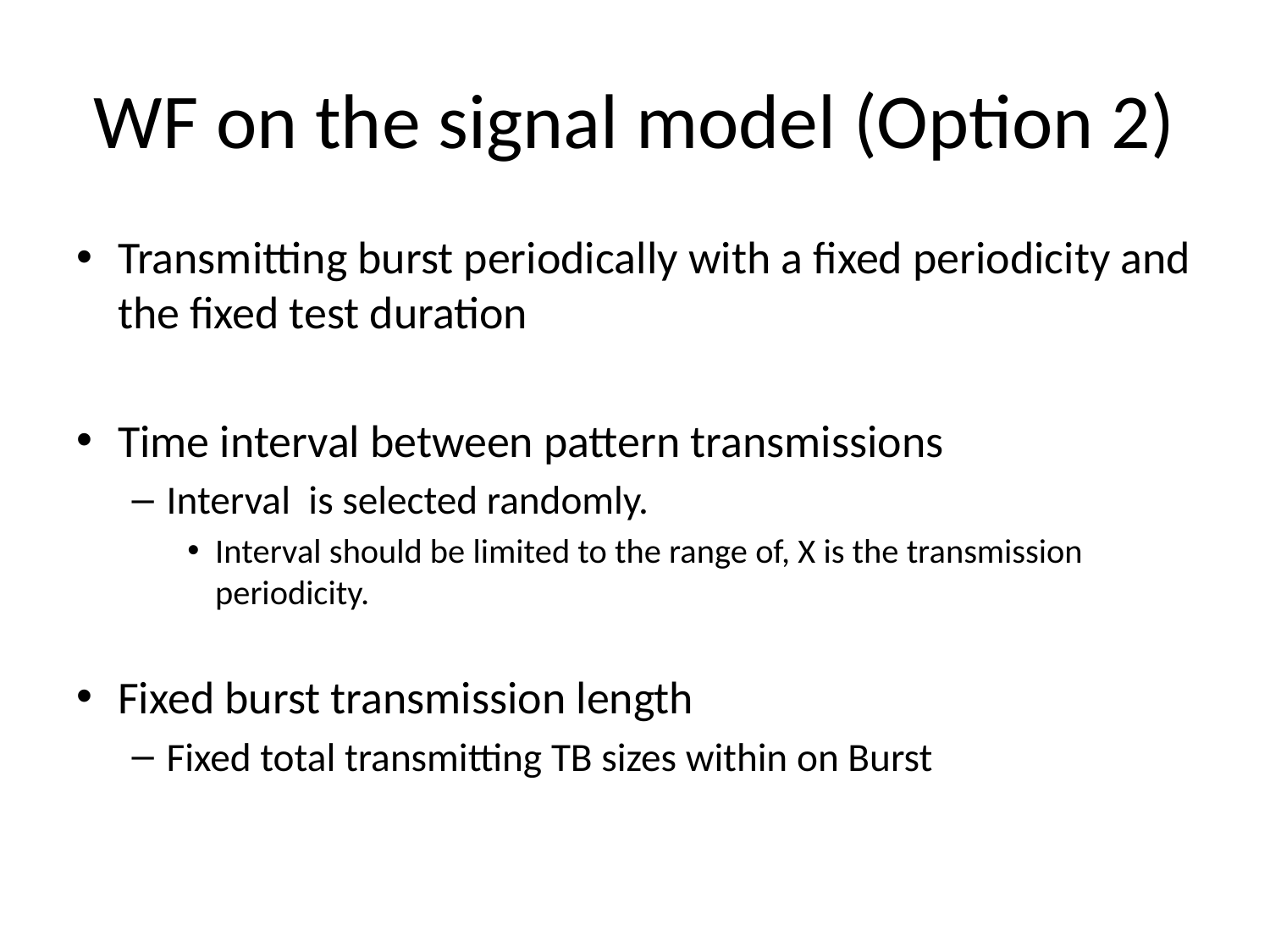

# WF on the signal model (Option 2)
Transmitting burst periodically with a fixed periodicity and the fixed test duration

Time interval between pattern transmissions
Interval  is selected randomly.
Interval should be limited to the range of, X is the transmission periodicity.

Fixed burst transmission length
Fixed total transmitting TB sizes within on Burst